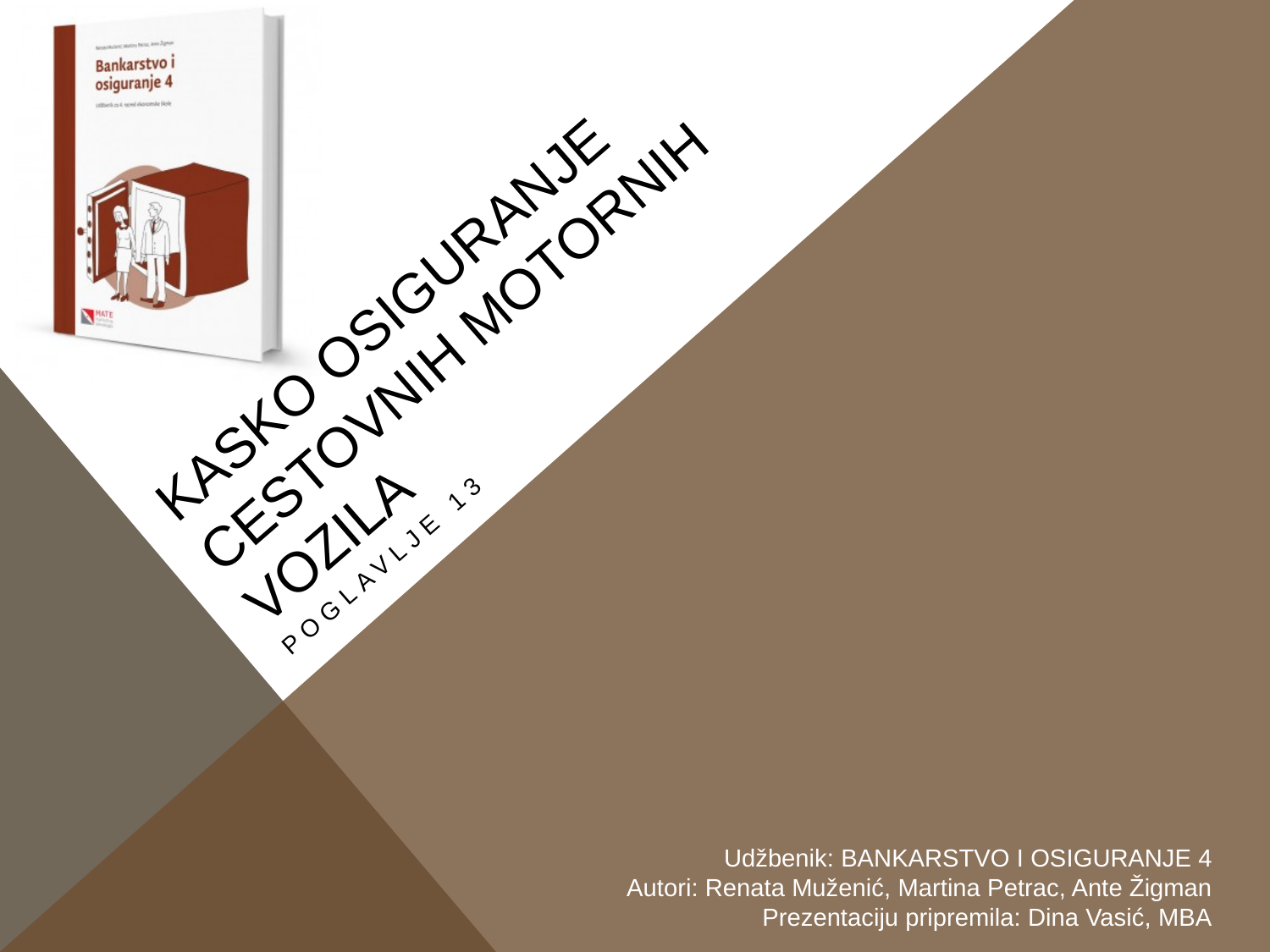

# Kasko osiguranje cestovnih motornih vozila
POGLAVLJE 13
Udžbenik: BANKARSTVO I OSIGURANJE 4
Autori: Renata Muženić, Martina Petrac, Ante Žigman
Prezentaciju pripremila: Dina Vasić, MBA